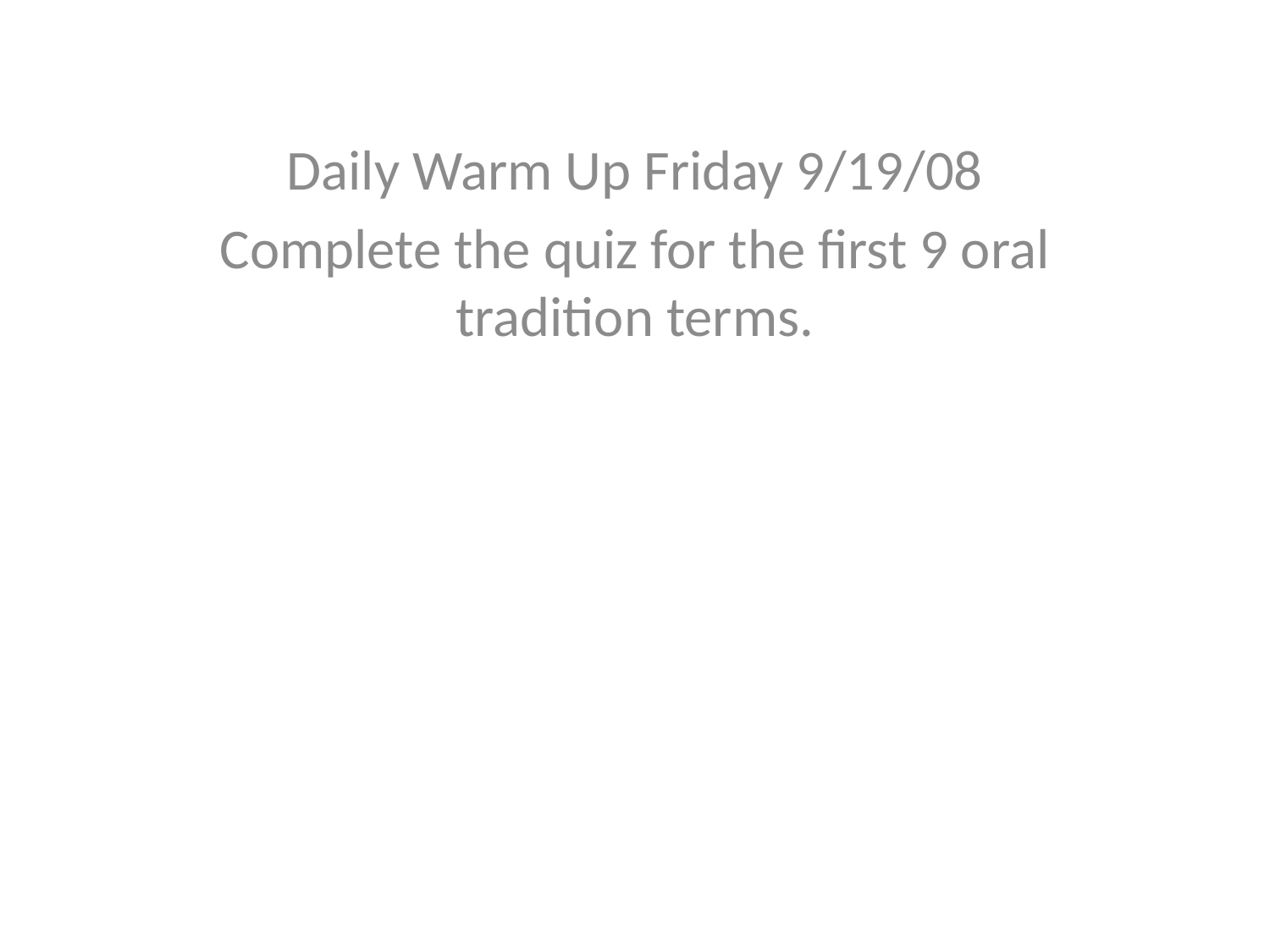

Daily Warm Up Friday 9/19/08
Complete the quiz for the first 9 oral tradition terms.